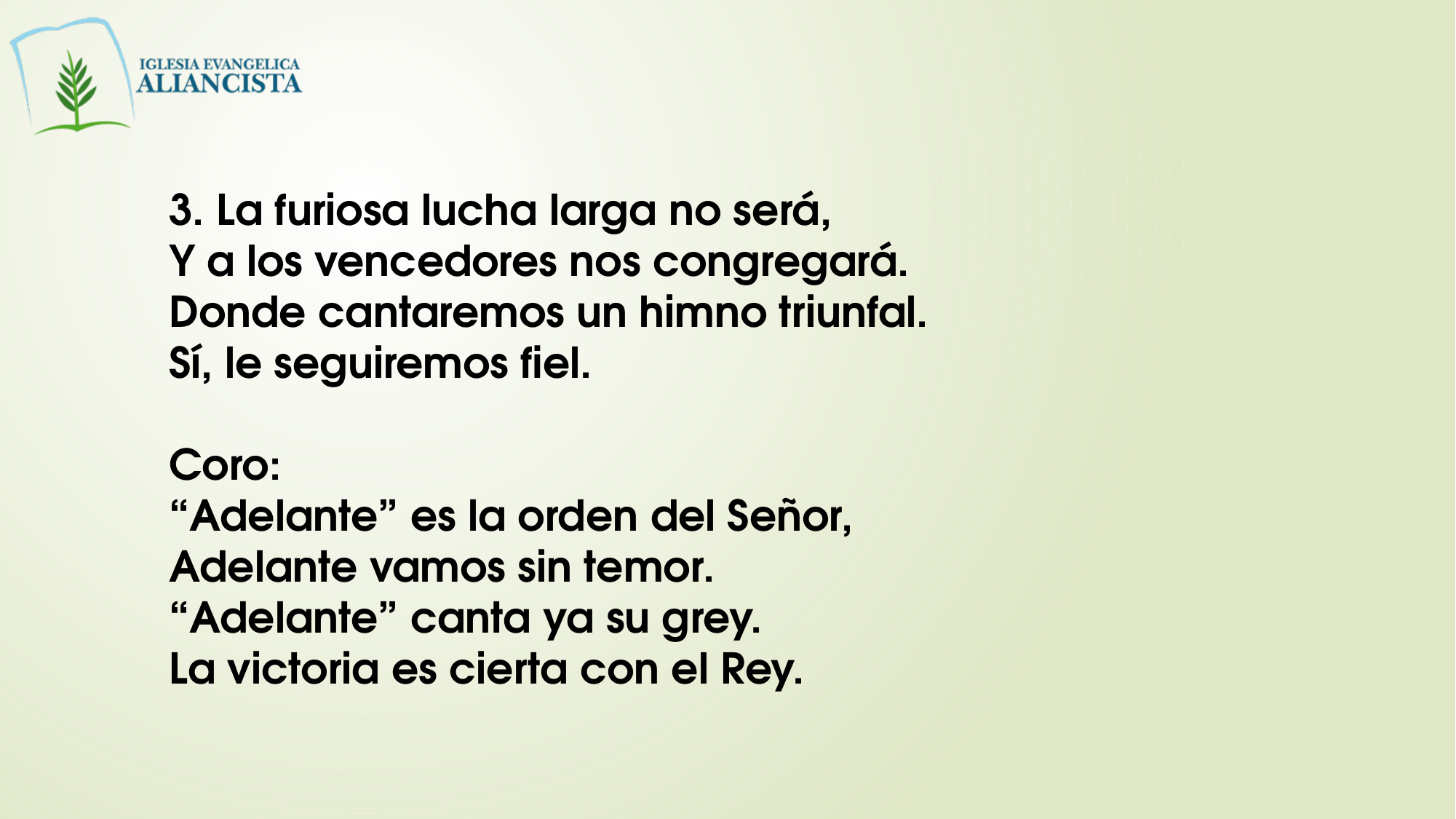

3. La furiosa lucha larga no será,
Y a los vencedores nos congregará.
Donde cantaremos un himno triunfal.
Sí, le seguiremos fiel.

Coro:
“Adelante” es la orden del Señor,
Adelante vamos sin temor.
“Adelante” canta ya su grey.
La victoria es cierta con el Rey.